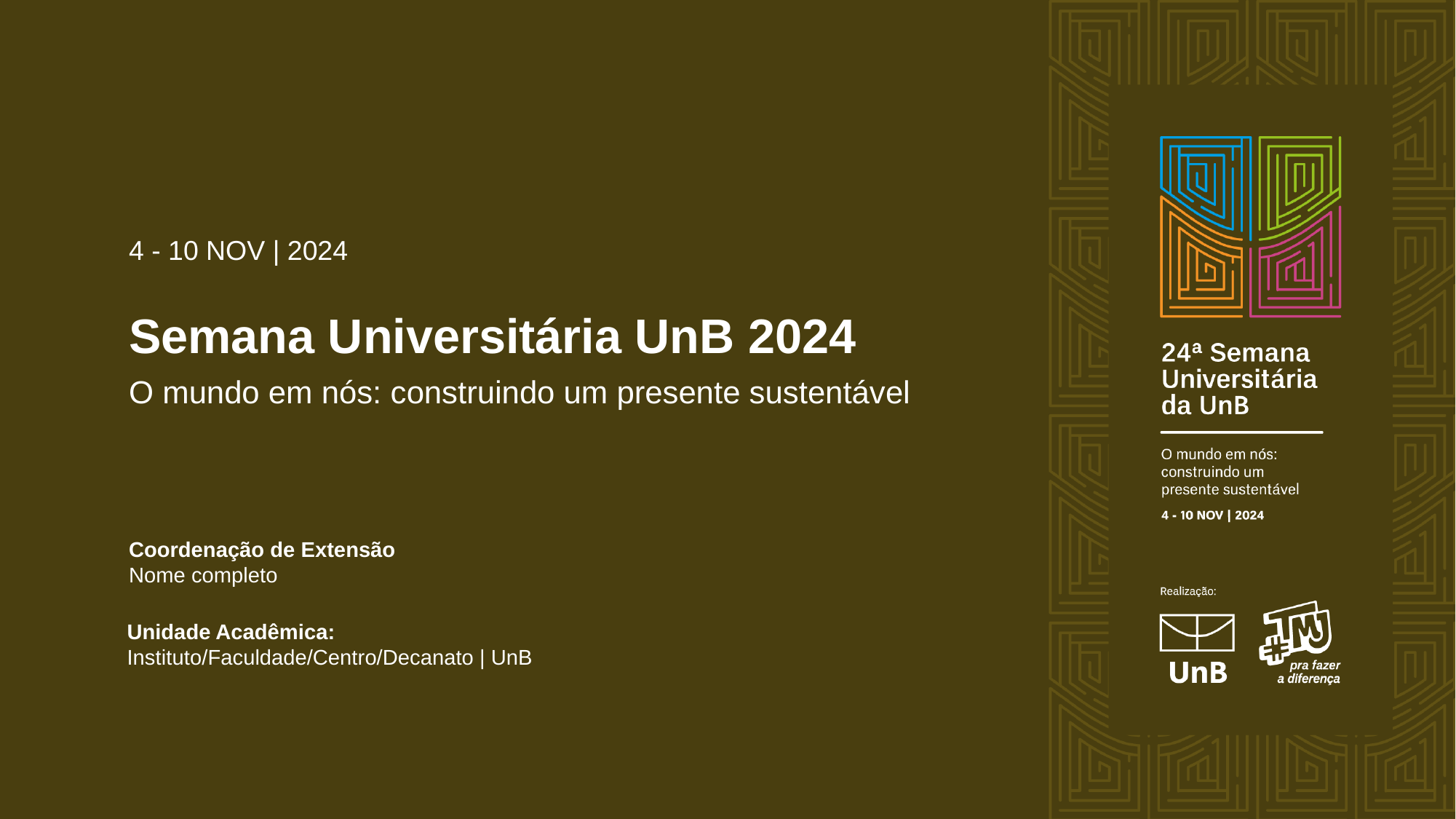

4 - 10 NOV | 2024
Semana Universitária UnB 2024
O mundo em nós: construindo um presente sustentável
Coordenação de Extensão
Nome completo

Unidade Acadêmica:
Instituto/Faculdade/Centro/Decanato | UnB